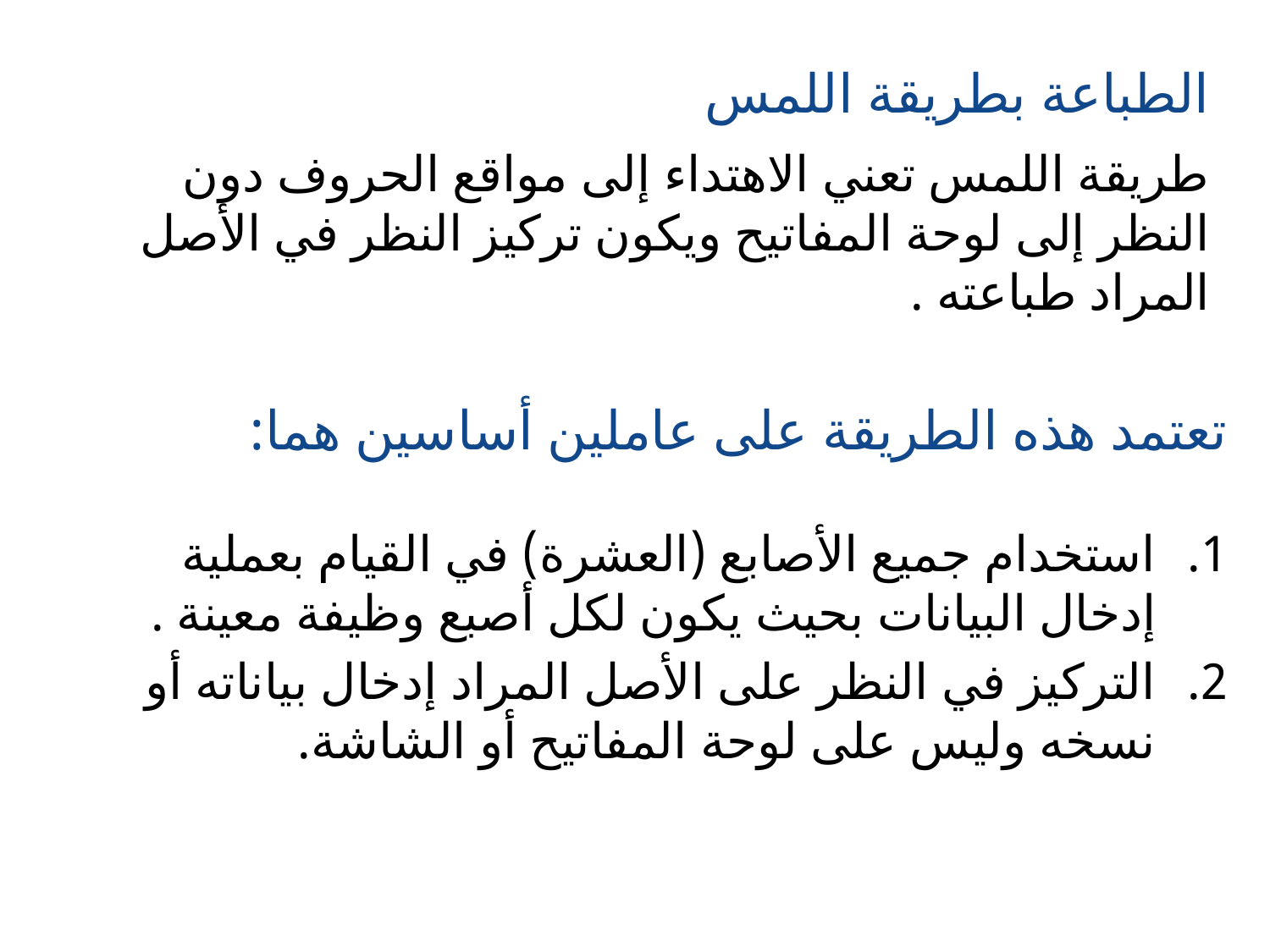

الطباعة بطريقة اللمس
طريقة اللمس تعني الاهتداء إلى مواقع الحروف دون النظر إلى لوحة المفاتيح ويكون تركيز النظر في الأصل المراد طباعته .
تعتمد هذه الطريقة على عاملين أساسين هما:
استخدام جميع الأصابع (العشرة) في القيام بعملية إدخال البيانات بحيث يكون لكل أصبع وظيفة معينة .
التركيز في النظر على الأصل المراد إدخال بياناته أو نسخه وليس على لوحة المفاتيح أو الشاشة.